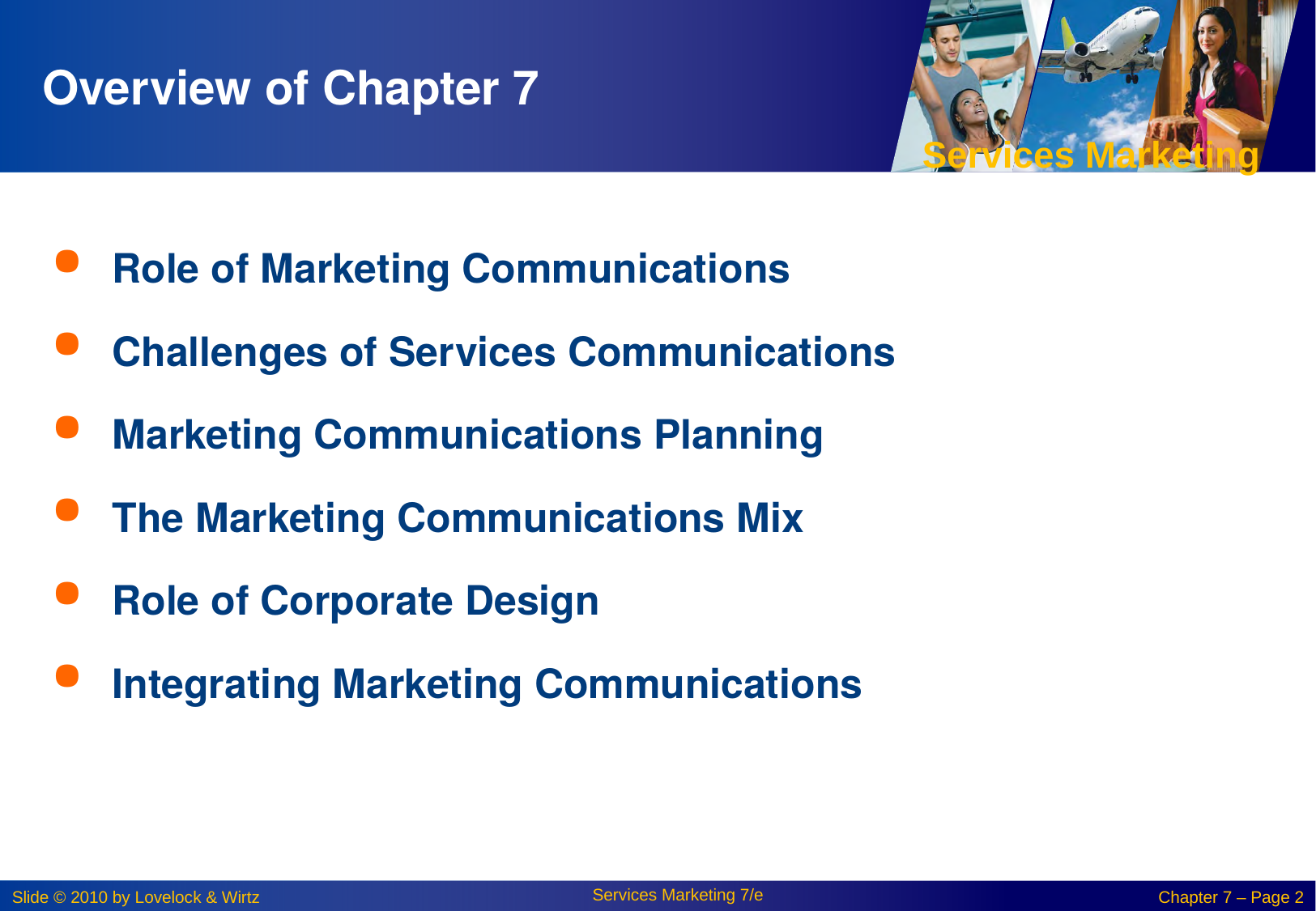

# Overview of Chapter 7
Role of Marketing Communications
Challenges of Services Communications
Marketing Communications Planning
The Marketing Communications Mix
Role of Corporate Design
Integrating Marketing Communications